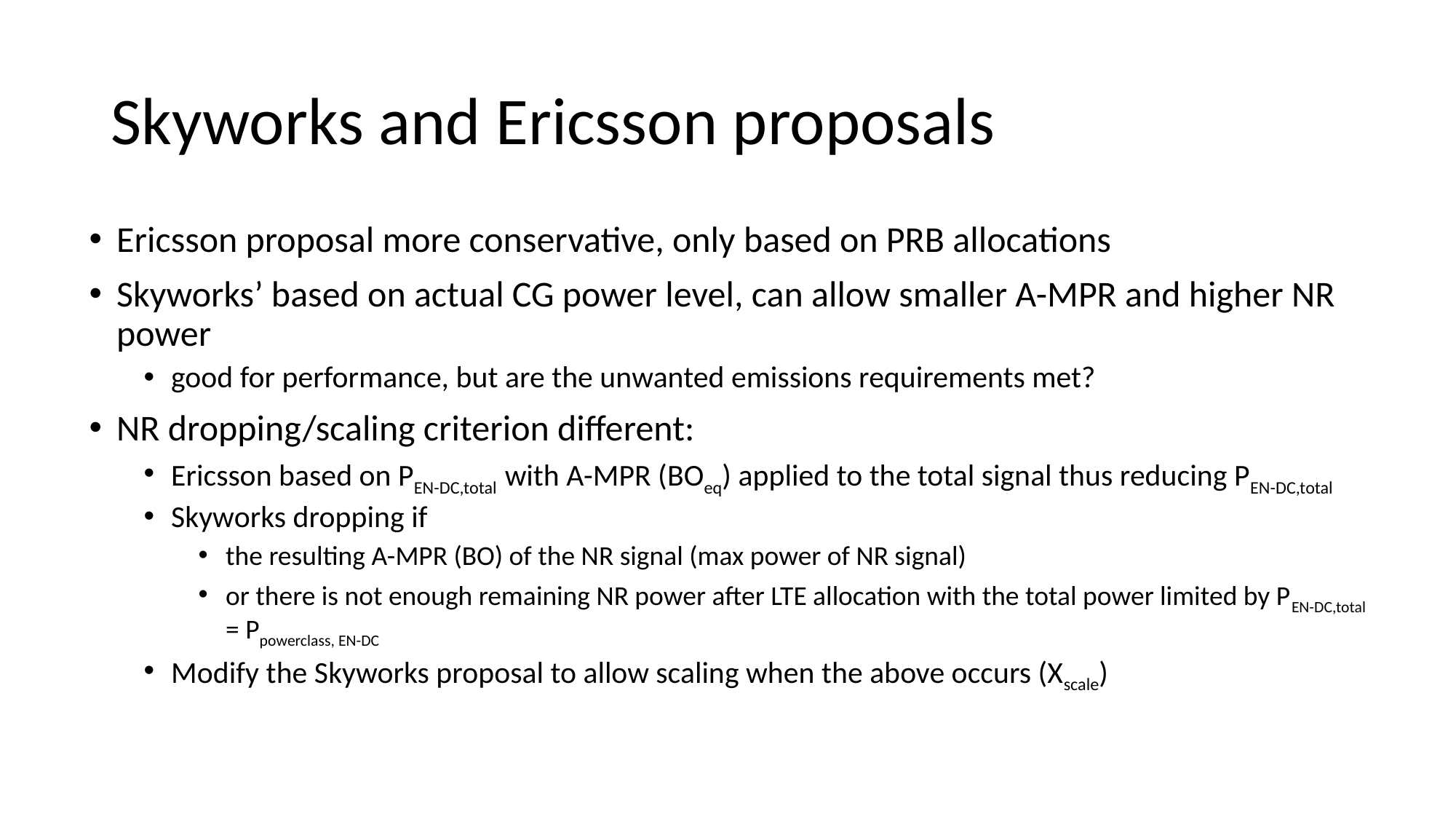

# Skyworks and Ericsson proposals
Ericsson proposal more conservative, only based on PRB allocations
Skyworks’ based on actual CG power level, can allow smaller A-MPR and higher NR power
good for performance, but are the unwanted emissions requirements met?
NR dropping/scaling criterion different:
Ericsson based on PEN-DC,total  with A-MPR (BOeq) applied to the total signal thus reducing PEN-DC,total
Skyworks dropping if
the resulting A-MPR (BO) of the NR signal (max power of NR signal)
or there is not enough remaining NR power after LTE allocation with the total power limited by PEN-DC,total = Ppowerclass, EN-DC
Modify the Skyworks proposal to allow scaling when the above occurs (Xscale)